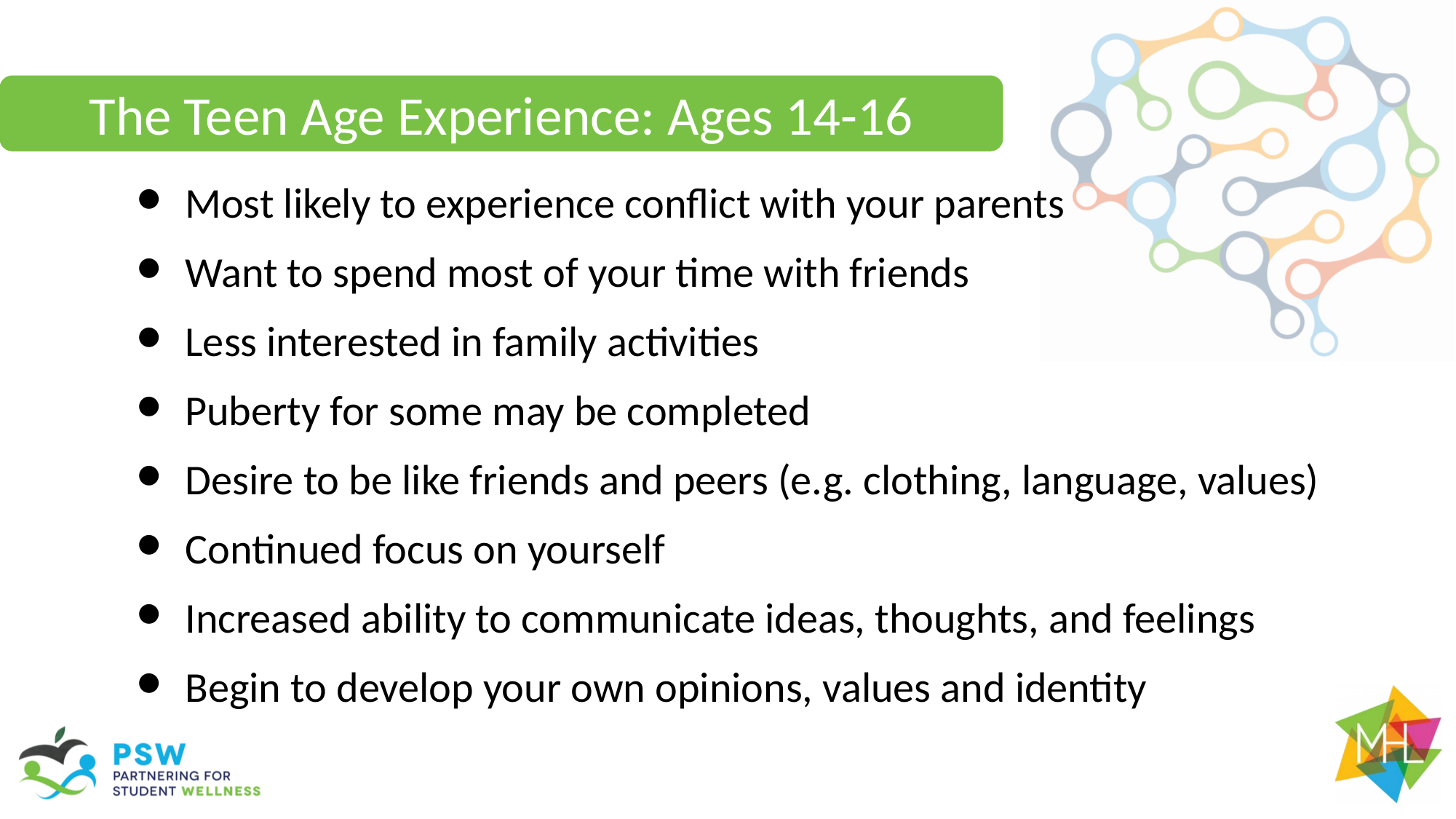

The Teen Age Experience: Ages 14-16
Most likely to experience conflict with your parents
Want to spend most of your time with friends
Less interested in family activities
Puberty for some may be completed
Desire to be like friends and peers (e.g. clothing, language, values)
Continued focus on yourself
Increased ability to communicate ideas, thoughts, and feelings
Begin to develop your own opinions, values and identity